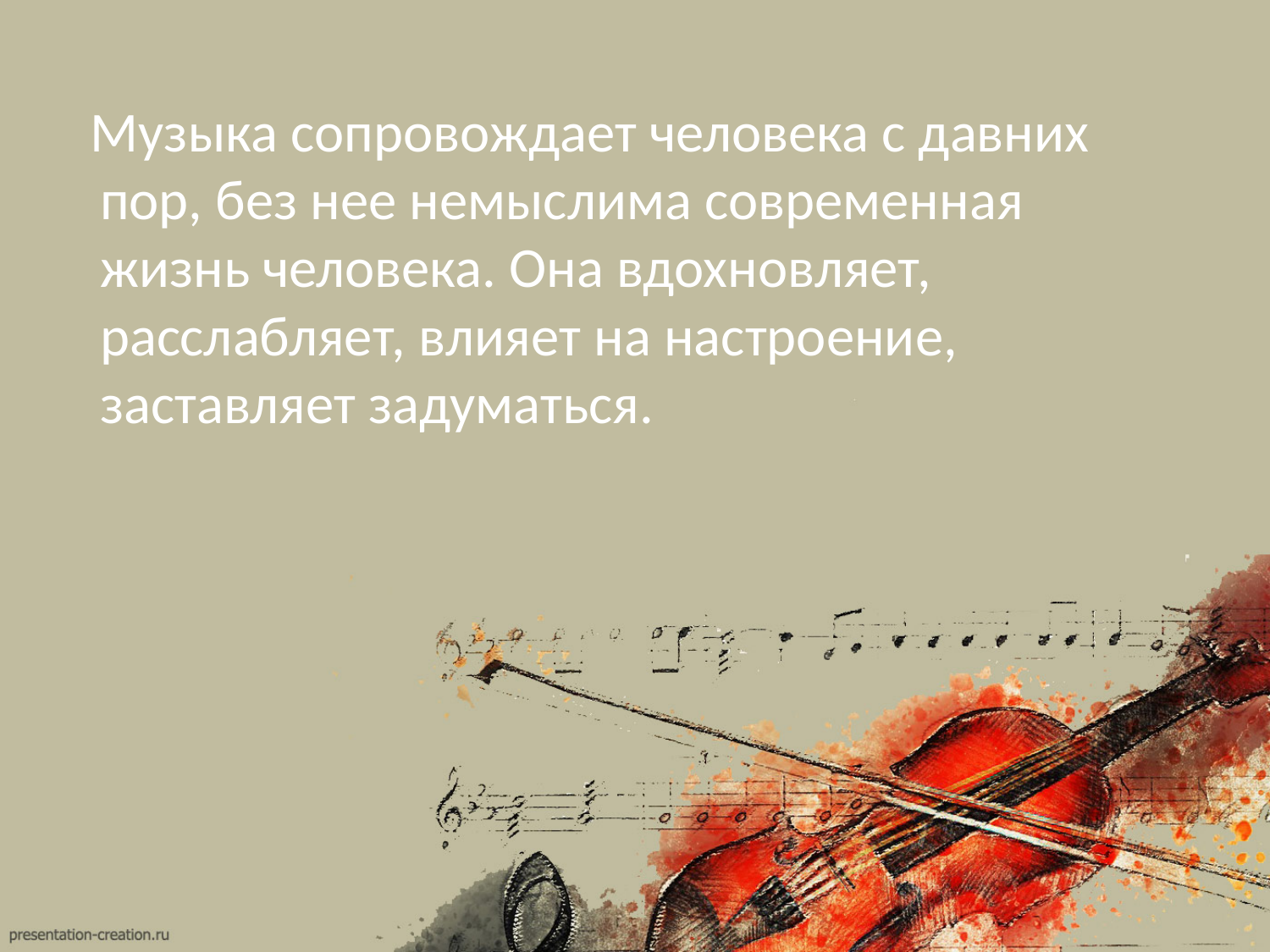

Музыка сопровождает человека с давних пор, без нее немыслима современная жизнь человека. Она вдохновляет, расслабляет, влияет на настроение, заставляет задуматься.